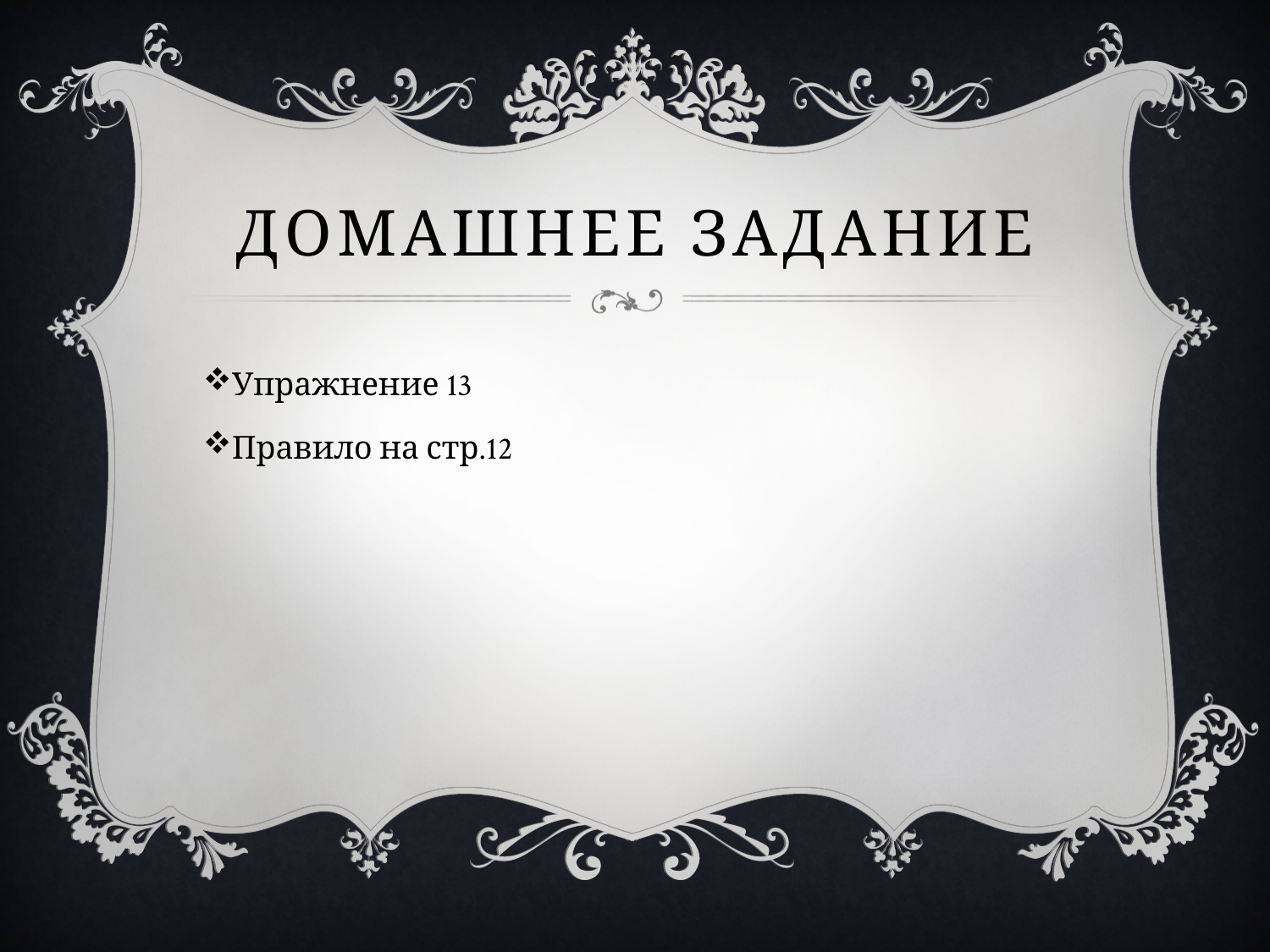

# Домашнее задание
Упражнение 13
Правило на стр.12